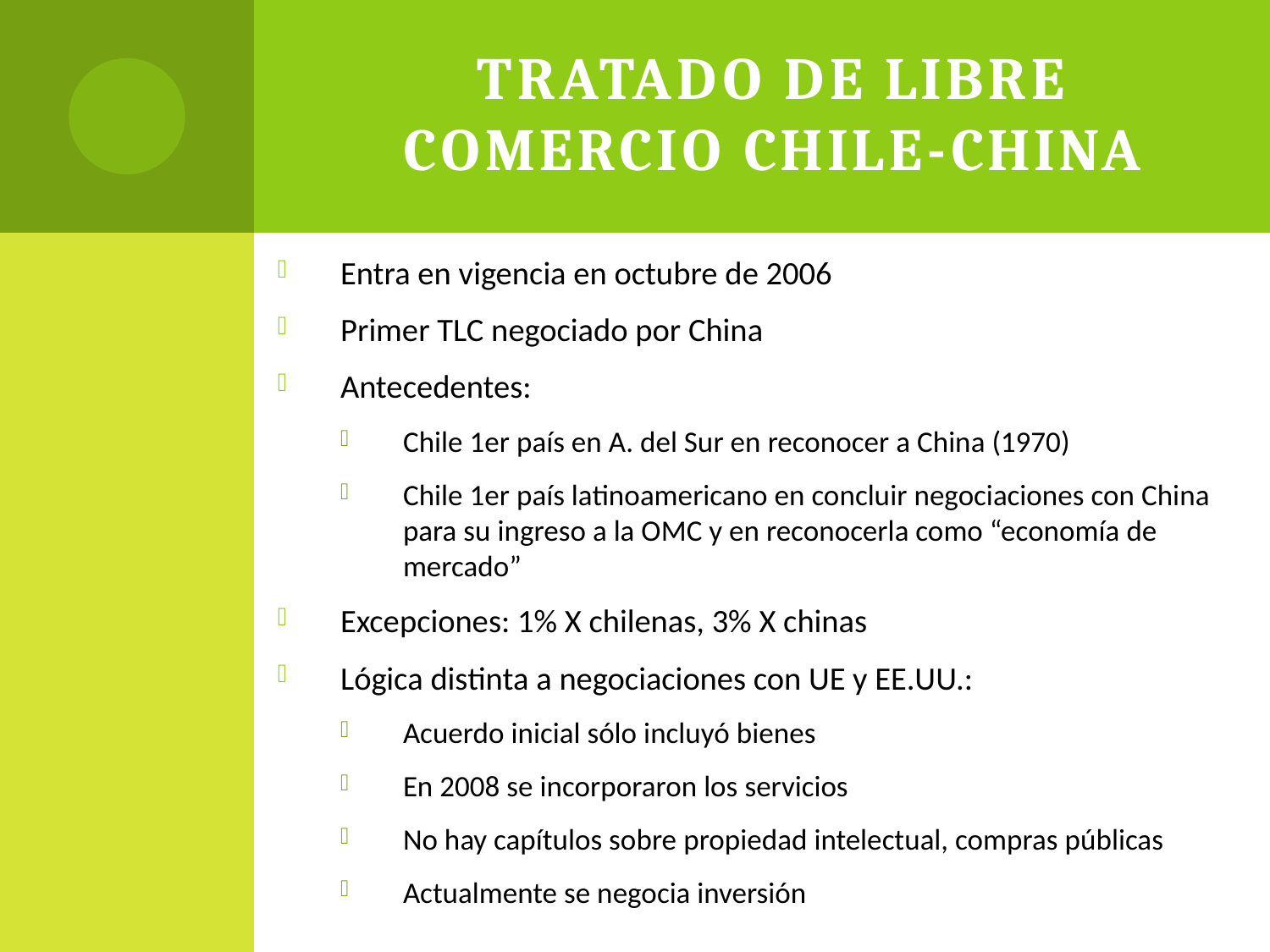

# Tratado de Libre Comercio Chile-China
Entra en vigencia en octubre de 2006
Primer TLC negociado por China
Antecedentes:
Chile 1er país en A. del Sur en reconocer a China (1970)
Chile 1er país latinoamericano en concluir negociaciones con China para su ingreso a la OMC y en reconocerla como “economía de mercado”
Excepciones: 1% X chilenas, 3% X chinas
Lógica distinta a negociaciones con UE y EE.UU.:
Acuerdo inicial sólo incluyó bienes
En 2008 se incorporaron los servicios
No hay capítulos sobre propiedad intelectual, compras públicas
Actualmente se negocia inversión